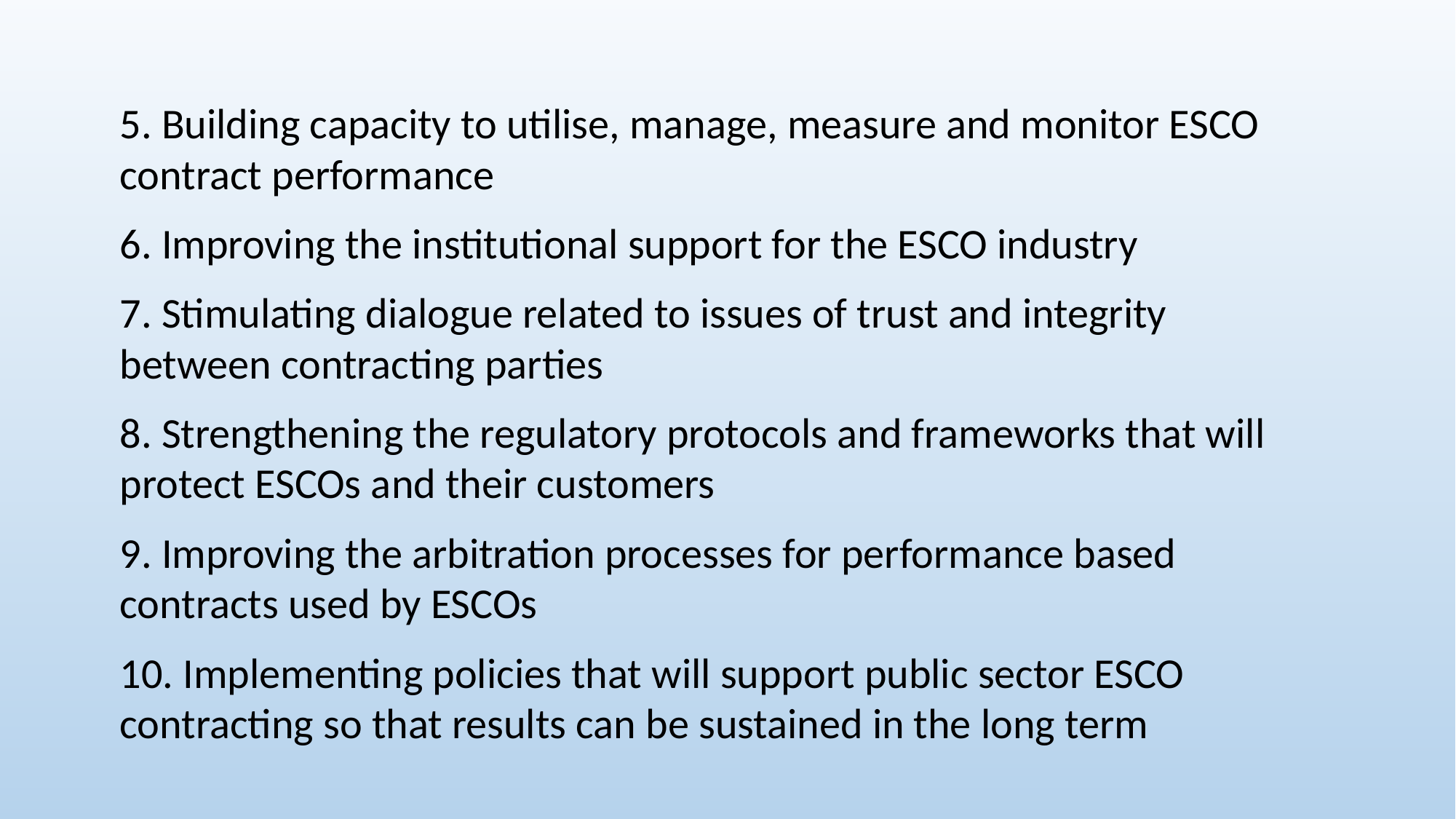

5. Building capacity to utilise, manage, measure and monitor ESCO contract performance
6. Improving the institutional support for the ESCO industry
7. Stimulating dialogue related to issues of trust and integrity between contracting parties
8. Strengthening the regulatory protocols and frameworks that will protect ESCOs and their customers
9. Improving the arbitration processes for performance based contracts used by ESCOs
10. Implementing policies that will support public sector ESCO contracting so that results can be sustained in the long term